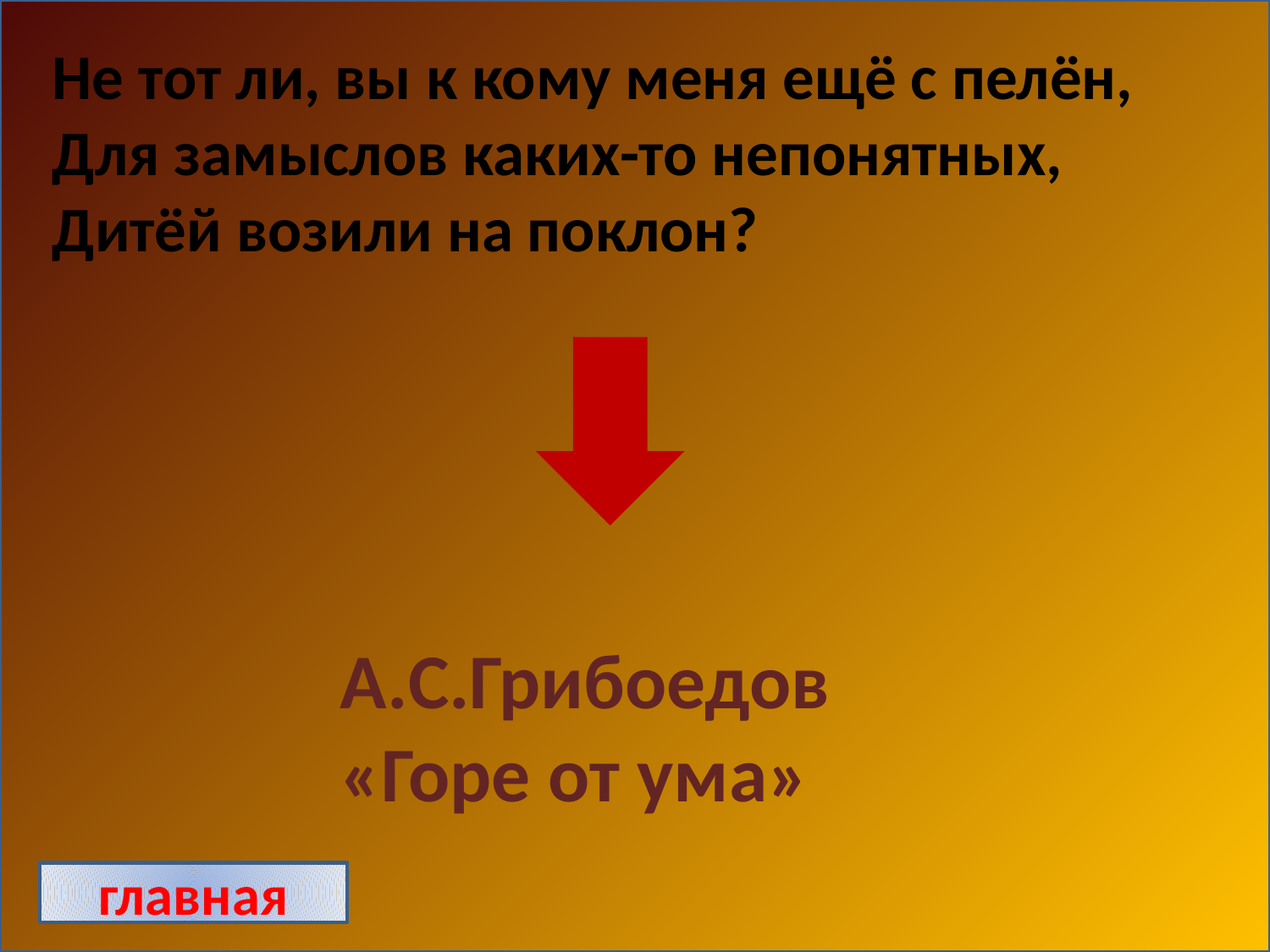

Не тот ли, вы к кому меня ещё с пелён,
Для замыслов каких-то непонятных,
Дитёй возили на поклон?

А.С.Грибоедов «Горе от ума»
главная